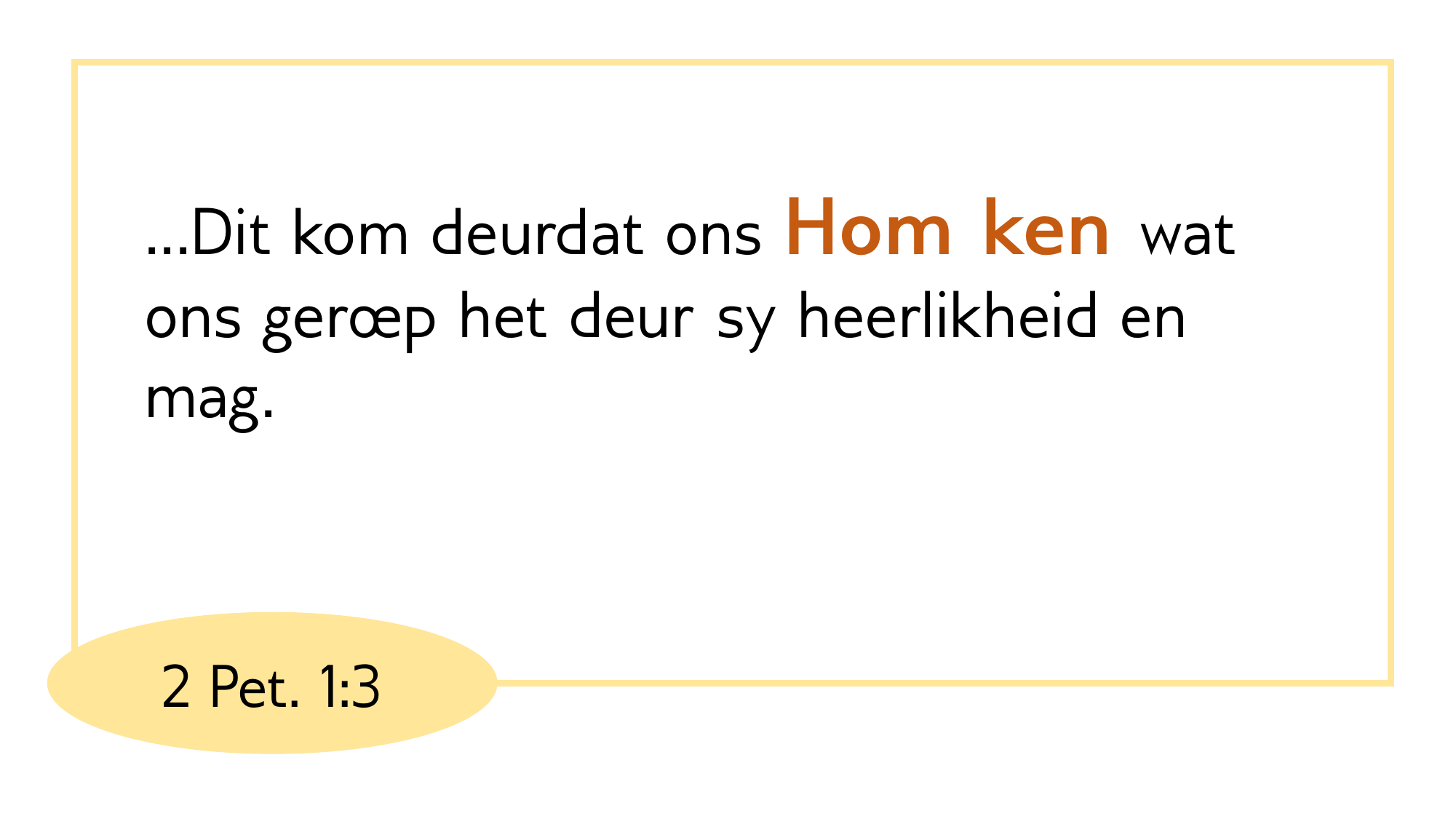

...Dit kom deurdat ons Hom ken wat ons geroep het deur sy heerlikheid en mag.
2 Pet. 1:3